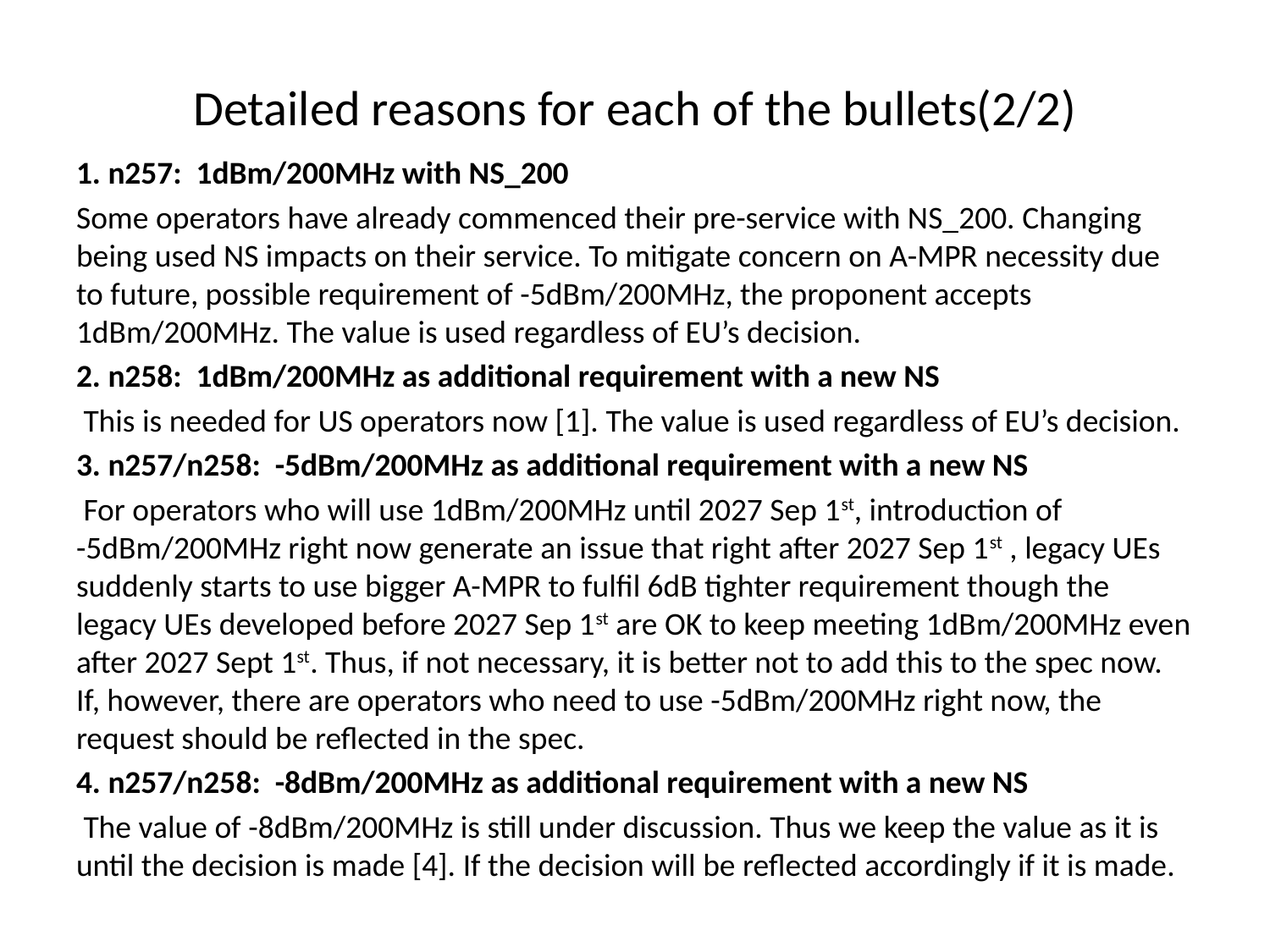

# Detailed reasons for each of the bullets(2/2)
1. n257:  1dBm/200MHz with NS_200
Some operators have already commenced their pre-service with NS_200. Changing being used NS impacts on their service. To mitigate concern on A-MPR necessity due to future, possible requirement of -5dBm/200MHz, the proponent accepts 1dBm/200MHz. The value is used regardless of EU’s decision.
2. n258:  1dBm/200MHz as additional requirement with a new NS
 This is needed for US operators now [1]. The value is used regardless of EU’s decision.
3. n257/n258:  -5dBm/200MHz as additional requirement with a new NS
 For operators who will use 1dBm/200MHz until 2027 Sep 1st, introduction of -5dBm/200MHz right now generate an issue that right after 2027 Sep 1st , legacy UEs suddenly starts to use bigger A-MPR to fulfil 6dB tighter requirement though the legacy UEs developed before 2027 Sep 1st are OK to keep meeting 1dBm/200MHz even after 2027 Sept 1st. Thus, if not necessary, it is better not to add this to the spec now. If, however, there are operators who need to use -5dBm/200MHz right now, the request should be reflected in the spec.
4. n257/n258:  -8dBm/200MHz as additional requirement with a new NS
 The value of -8dBm/200MHz is still under discussion. Thus we keep the value as it is until the decision is made [4]. If the decision will be reflected accordingly if it is made.